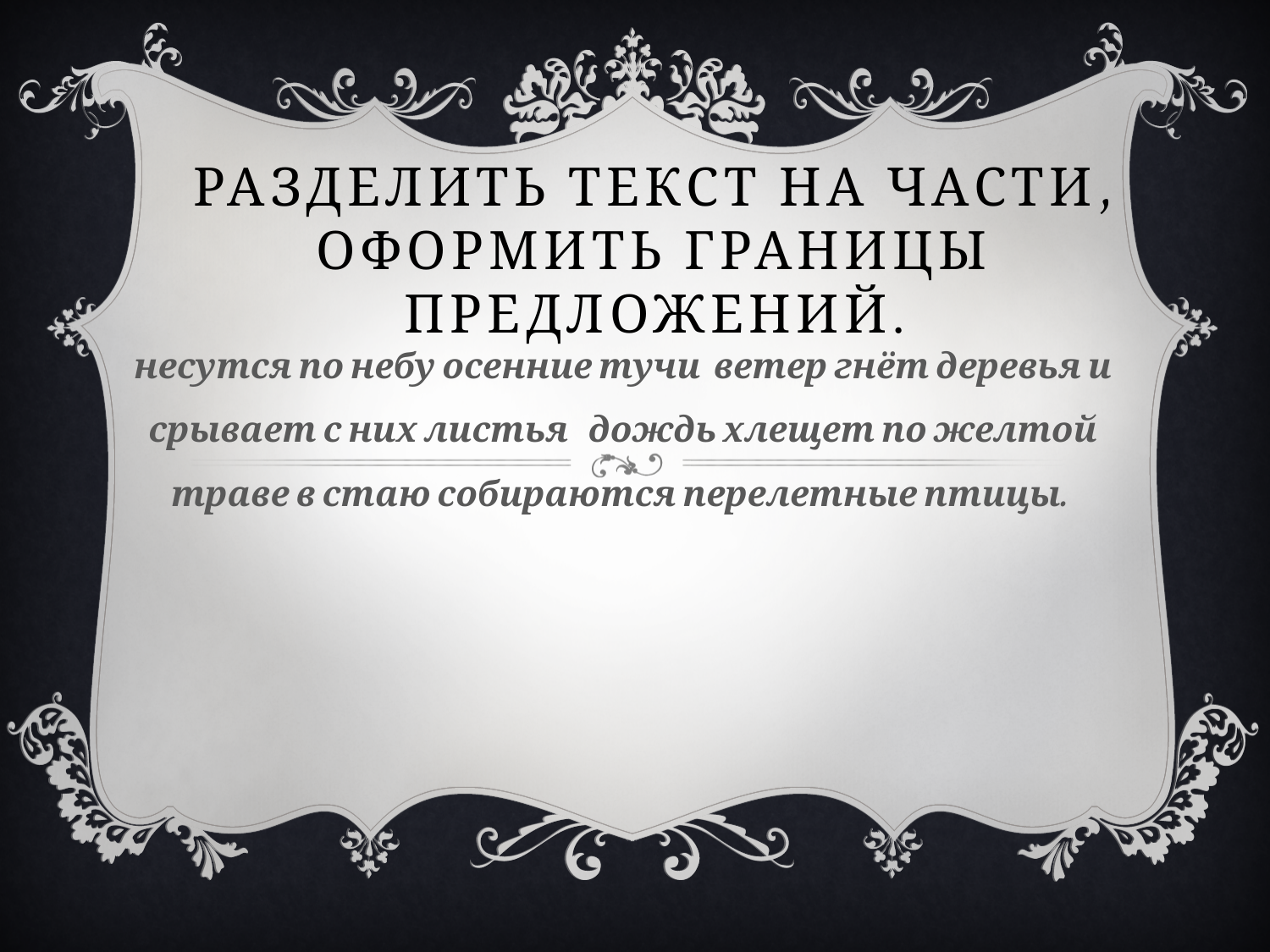

# Разделить текст на части, оформить границы предложений.
несутся по небу осенние тучи  ветер гнёт деревья и срывает с них листья   дождь хлещет по желтой траве в стаю собираются перелетные птицы.